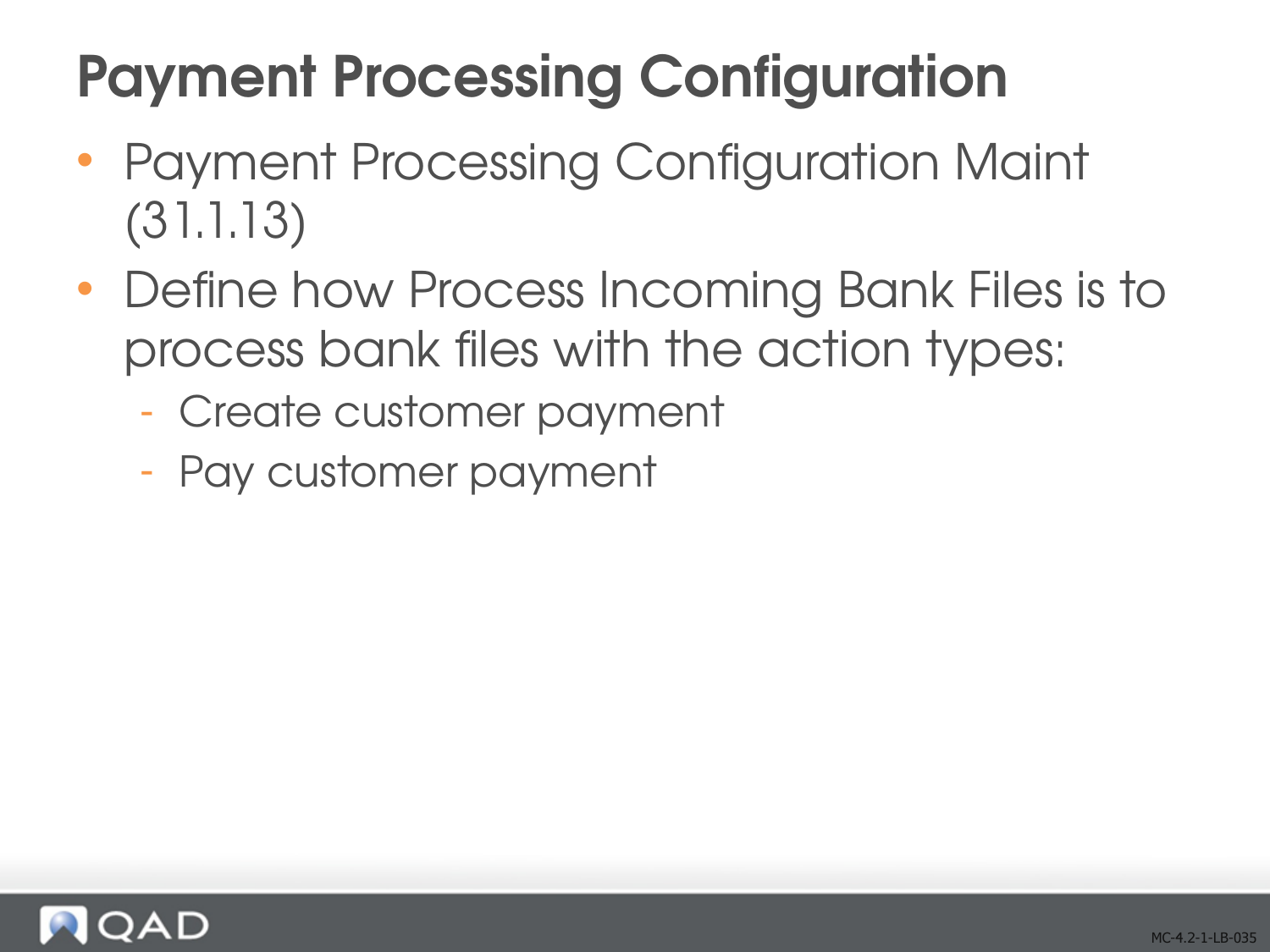

# Payment Processing Configuration
Payment Processing Configuration Maint (31.1.13)
Define how Process Incoming Bank Files is to process bank files with the action types:
Create customer payment
Pay customer payment
MC-4.2-1-LB-035